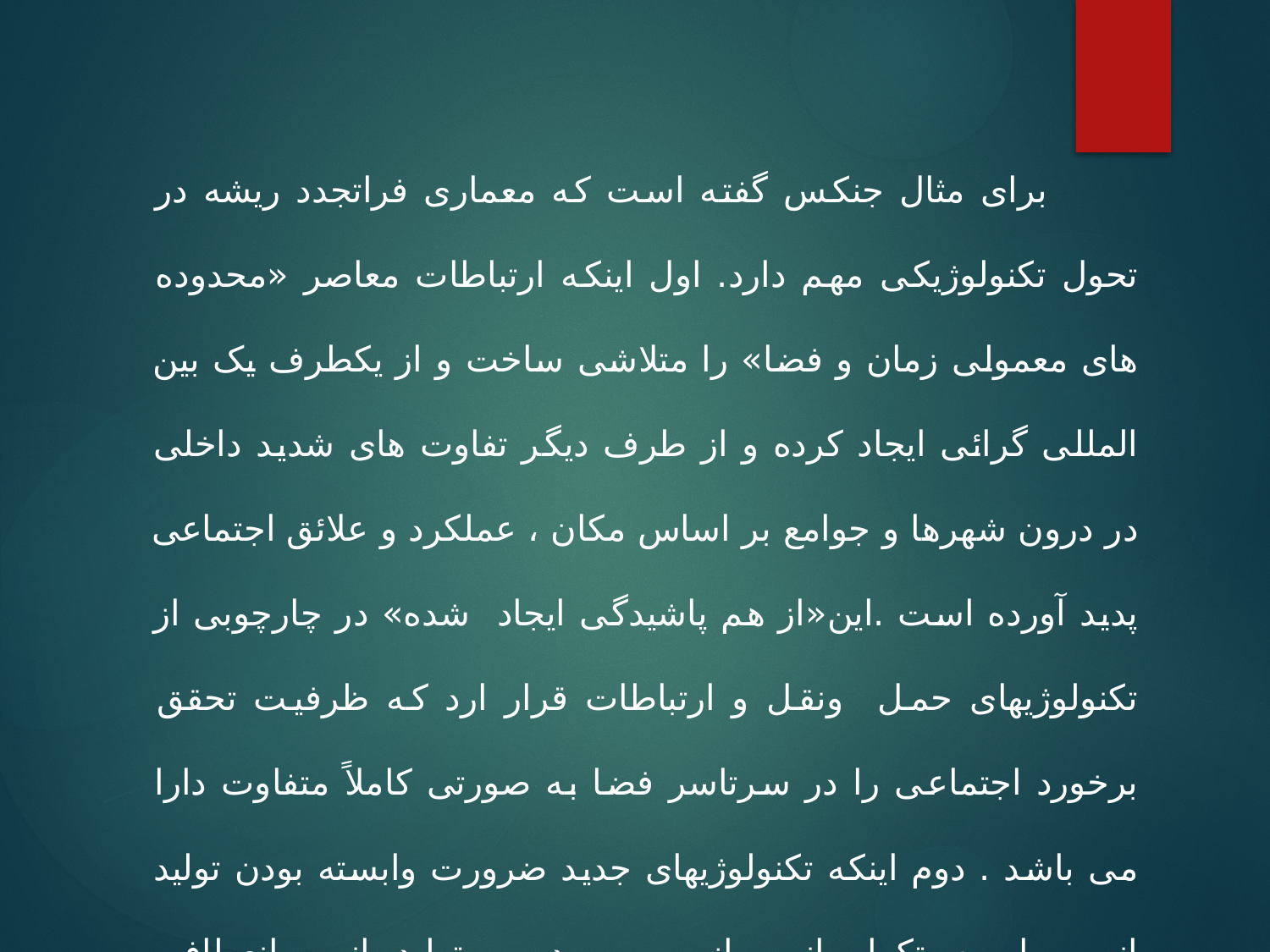

برای مثال جنکس گفته است که معماری فراتجدد ریشه در تحول تکنولوژیکی مهم دارد. اول اینکه ارتباطات معاصر «محدوده های معمولی زمان و فضا» را متلاشی ساخت و از یکطرف یک بین المللی گرائی ایجاد کرده و از طرف دیگر تفاوت های شدید داخلی در درون شهرها و جوامع بر اساس مکان ، عملکرد و علائق اجتماعی پدید آورده است .این«از هم پاشیدگی ایجاد  شده» در چارچوبی از تکنولوژیهای حمل  ونقل و ارتباطات قرار ارد که ظرفیت تحقق برخورد اجتماعی را در سرتاسر فضا به صورتی کاملاً متفاوت دارا می باشد . دوم اینکه تکنولوژیهای جدید ضرورت وابسته بودن تولید انبوه را به تکرار انبوه از بین برده و تولید انبوه انعطاف پذیر،«محصولات تقریباً شخصی»که نمایانگر تنوع زیادی از سبک ها هستند را ممکن ساخته است .